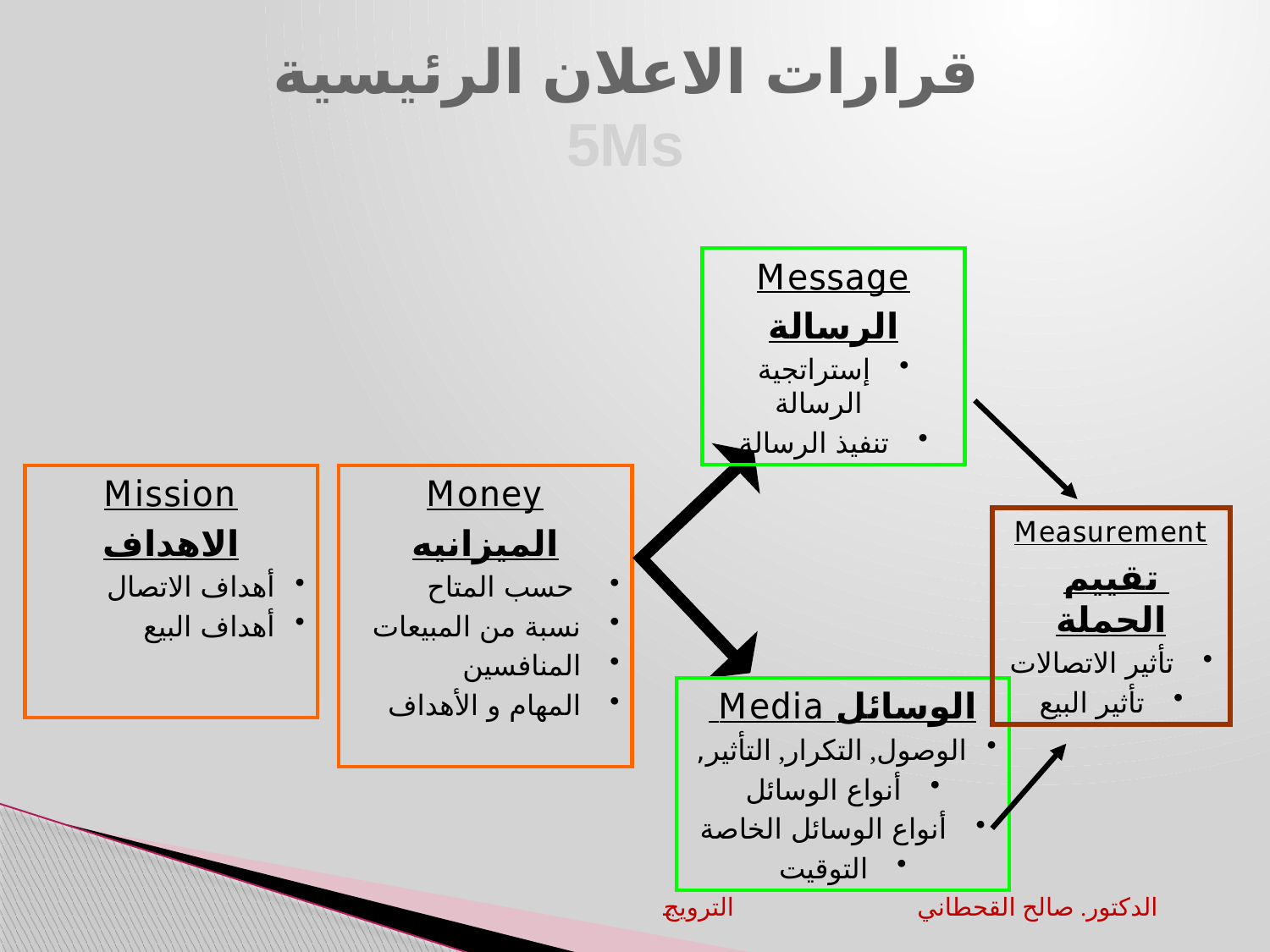

# قرارات الاعلان الرئيسية 5Ms
Message
الرسالة
 إستراتجية الرسالة
 تنفيذ الرسالة

Mission
الاهداف
أهداف الاتصال
أهداف البيع

Money
الميزانيه
  حسب المتاح
 نسبة من المبيعات
 المنافسين
 المهام و الأهداف

Measurement
تقييم الحملة
 تأثير الاتصالات
 تأثير البيع
 Media الوسائل
الوصول, التكرار, التأثير,
 أنواع الوسائل
 أنواع الوسائل الخاصة
 التوقيت

الترويج		الدكتور. صالح القحطاني